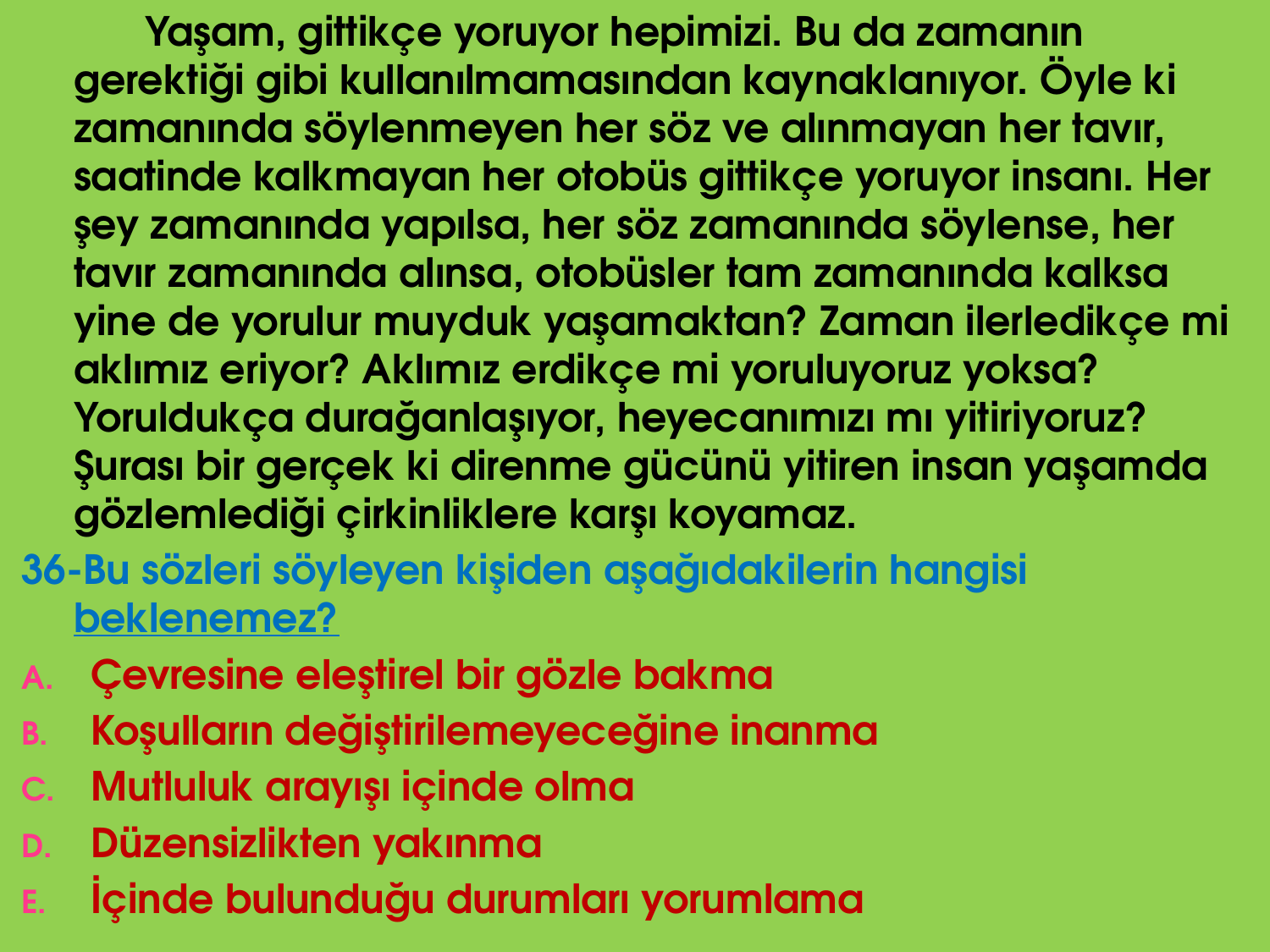

Yaşam, gittikçe yoruyor hepimizi. Bu da zamanın gerektiği gibi kullanılmamasından kaynaklanıyor. Öyle ki zamanında söylenmeyen her söz ve alınmayan her tavır, saatinde kalkmayan her otobüs gittikçe yoruyor insanı. Her şey zamanında yapılsa, her söz zamanında söylense, her tavır zamanında alınsa, otobüsler tam zamanında kalksa yine de yorulur muyduk yaşamaktan? Zaman ilerledikçe mi aklımız eriyor? Aklımız erdikçe mi yoruluyoruz yoksa? Yoruldukça durağanlaşıyor, heyecanımızı mı yitiriyoruz? Şurası bir gerçek ki direnme gücünü yitiren insan yaşamda gözlemlediği çirkinliklere karşı koyamaz.
36-Bu sözleri söyleyen kişiden aşağıdakilerin hangisi beklenemez?
Çevresine eleştirel bir gözle bakma
Koşulların değiştirilemeyeceğine inanma
Mutluluk arayışı içinde olma
Düzensizlikten yakınma
İçinde bulunduğu durumları yorumlama